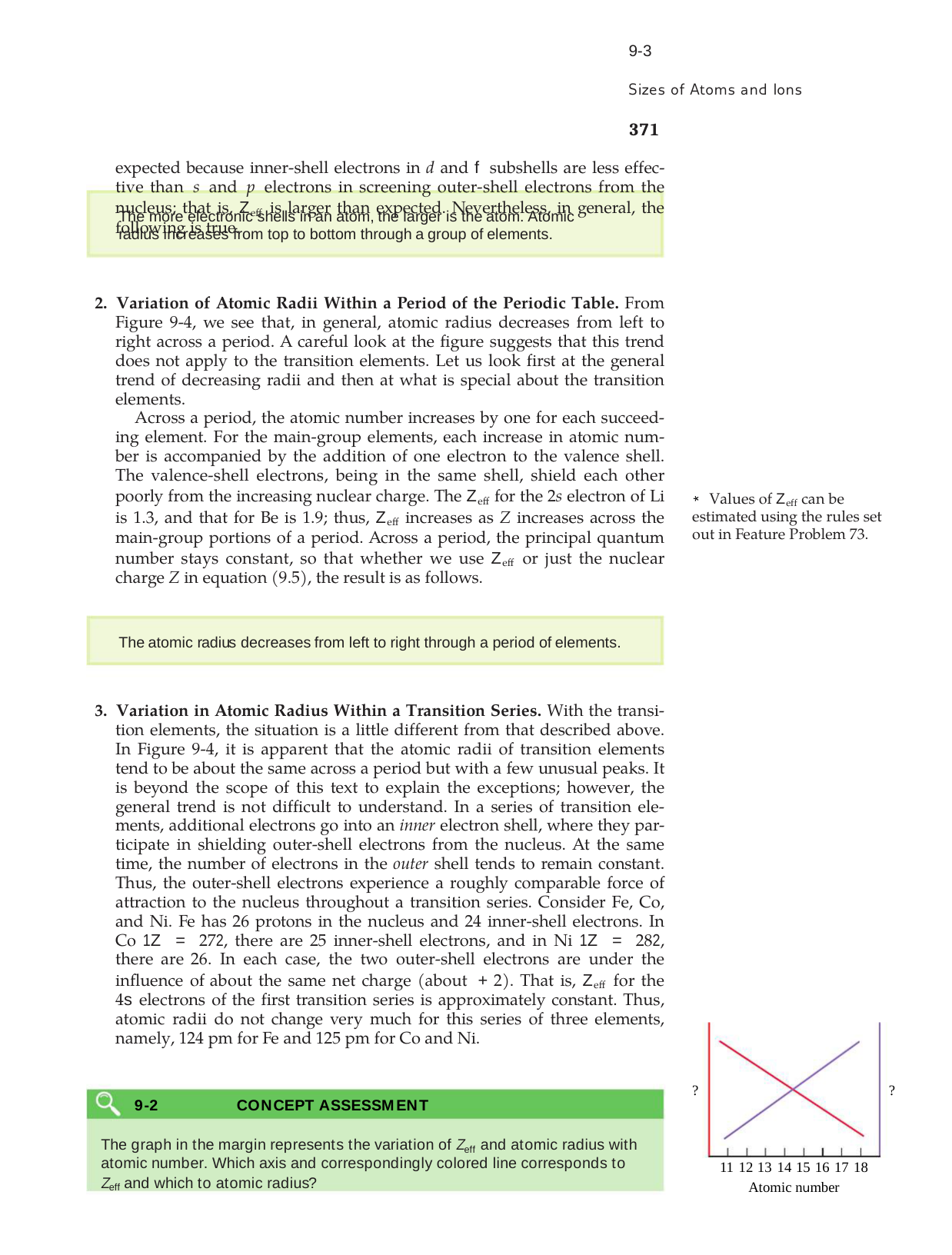

9-3	Sizes of Atoms and Ions	371

expected because inner-shell electrons in d and f subshells are less effec- tive than  s  and  p  electrons in screening outer-shell electrons from the nucleus; that is, Zeff  is larger than expected. Nevertheless, in general, the following is true.
The more electronic shells in an atom, the larger is the atom. Atomic radius increases from top to bottom through a group of elements.
2.  Variation of Atomic Radii Within a Period of the Periodic Table. From Figure 9-4, we see that, in general, atomic radius decreases from left to right across a period. A careful look at the figure suggests that this trend does not apply to the transition elements. Let us look first at the general trend of decreasing radii and then at what is special about the transition elements.
Across a period, the atomic number increases by one for each succeed- ing element. For the main-group elements, each increase in atomic num- ber is accompanied by the addition of one electron to the valence shell. The valence-shell electrons, being in the same shell, shield each other poorly from the increasing nuclear charge. The Zeff for the 2s electron of Li is 1.3, and that for Be is 1.9; thus, Zeff  increases as Z increases across the main-group portions of a period. Across a period, the principal quantum number stays constant, so that whether we use Zeff  or just the nuclear charge Z in equation (9.5), the result is as follows.
*
Values of Zeff can be estimated using the rules set out in Feature Problem 73.
The atomic radius decreases from left to right through a period of elements.
3.  Variation in Atomic Radius Within a Transition Series. With the transi- tion elements, the situation is a little different from that described above. In Figure 9-4, it is apparent that the atomic radii of transition elements tend to be about the same across a period but with a few unusual peaks. It is beyond the scope of this text to explain the exceptions; however, the general trend is not difficult to understand. In a series of transition ele- ments, additional electrons go into an inner electron shell, where they par- ticipate in shielding outer-shell electrons from the nucleus. At the same time, the number of electrons in the outer shell tends to remain constant. Thus, the outer-shell electrons experience a roughly comparable force of attraction to the nucleus throughout a transition series. Consider Fe, Co, and Ni. Fe has 26 protons in the nucleus and 24 inner-shell electrons. In Co 1Z  =  272, there are 25 inner-shell electrons, and in Ni 1Z  =  282, there are 26. In each case, the two outer-shell electrons are under the influence of about the same net charge (about  + 2). That is, Zeff  for the 4s electrons of the first transition series is approximately constant. Thus, atomic radii do not change very much for this series of three elements, namely, 124 pm for Fe and 125 pm for Co and Ni.
?
?
9-2	CONCEPT ASSESSMENT

The graph in the margin represents the variation of Zeff and atomic radius with atomic number. Which axis and correspondingly colored line corresponds to Zeff and which to atomic radius?
11 12 13 14 15 16 17 18
Atomic number